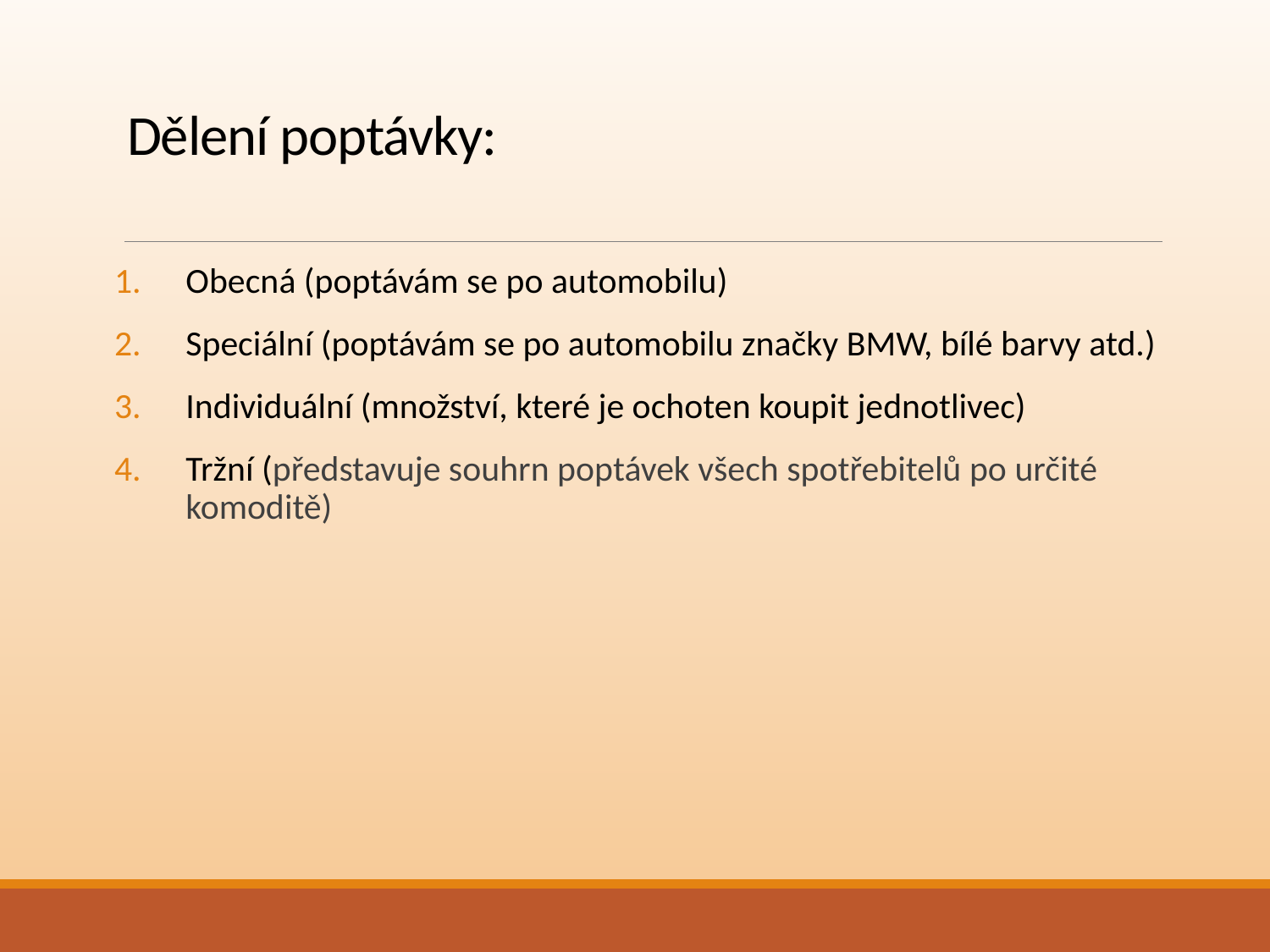

# Dělení poptávky:
Obecná (poptávám se po automobilu)
Speciální (poptávám se po automobilu značky BMW, bílé barvy atd.)
Individuální (množství, které je ochoten koupit jednotlivec)
Tržní (představuje souhrn poptávek všech spotřebitelů po určité komoditě)